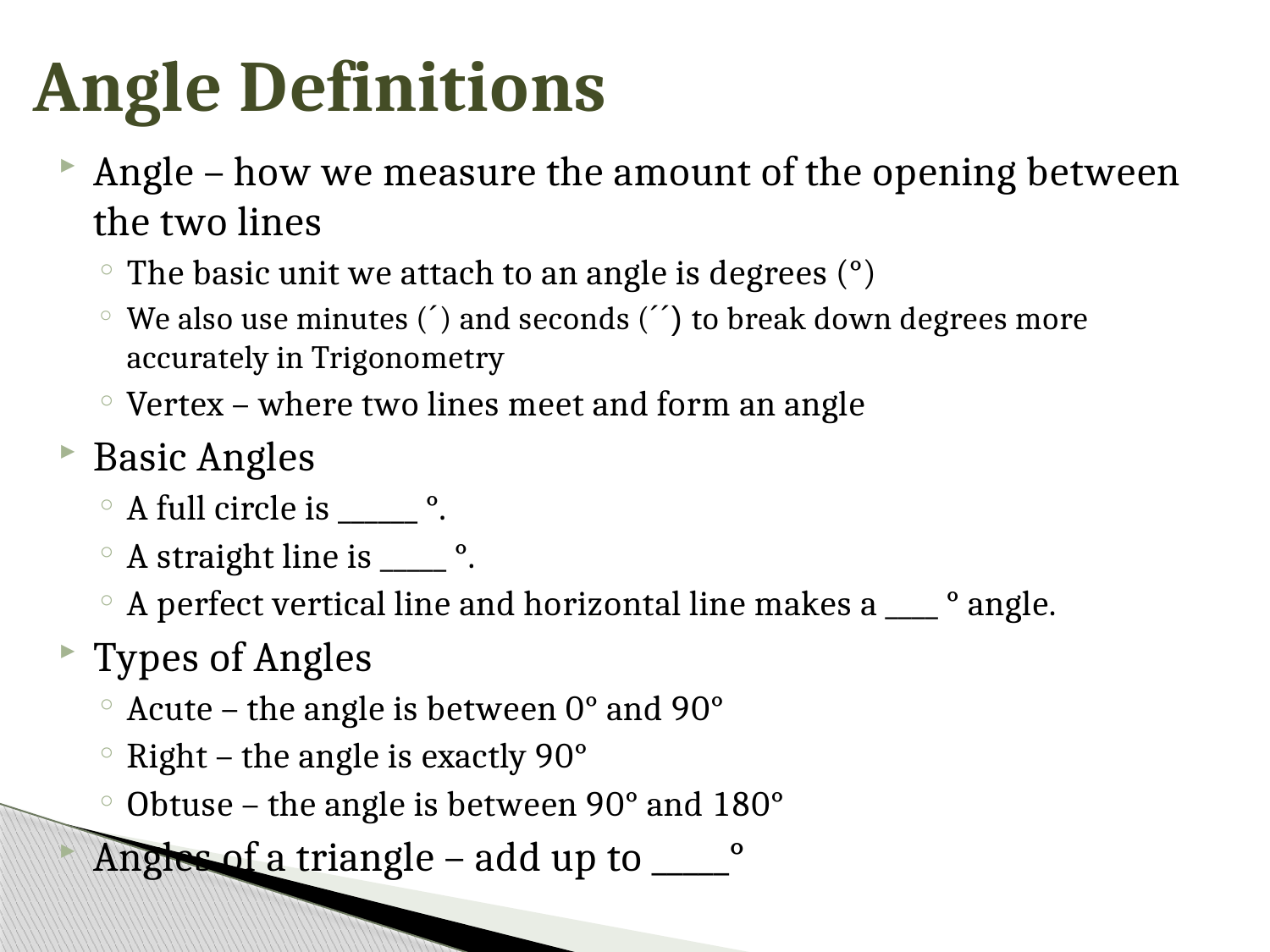

# Angle Definitions
Angle – how we measure the amount of the opening between the two lines
The basic unit we attach to an angle is degrees (°)
We also use minutes (´) and seconds (´´) to break down degrees more accurately in Trigonometry
Vertex – where two lines meet and form an angle
Basic Angles
A full circle is ______ °.
A straight line is _____ °.
A perfect vertical line and horizontal line makes a ____ ° angle.
Types of Angles
Acute – the angle is between 0° and 90°
Right – the angle is exactly 90°
Obtuse – the angle is between 90° and 180°
Angles of a triangle – add up to _____°